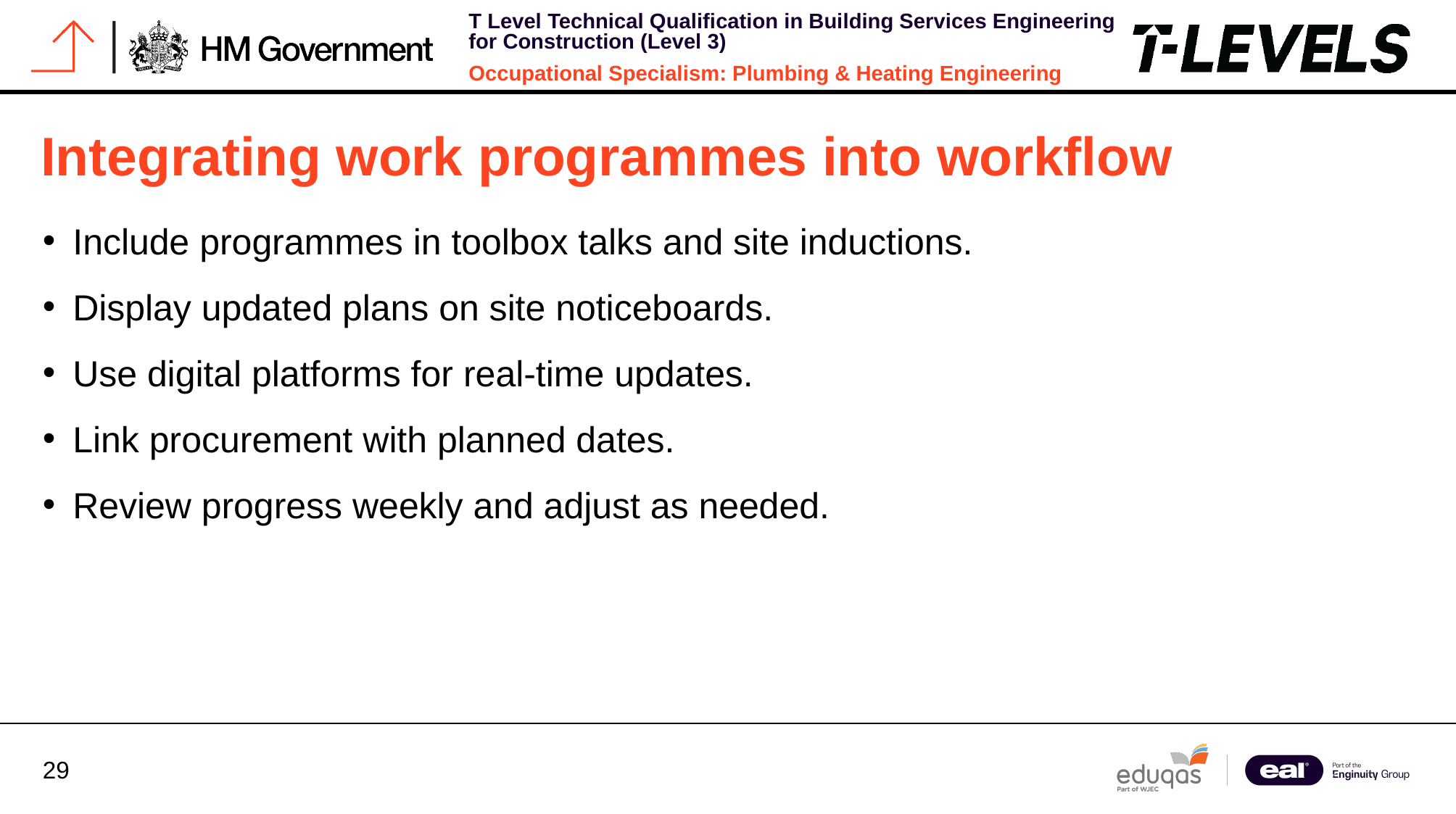

# Integrating work programmes into workflow
Include programmes in toolbox talks and site inductions.
Display updated plans on site noticeboards.
Use digital platforms for real-time updates.
Link procurement with planned dates.
Review progress weekly and adjust as needed.